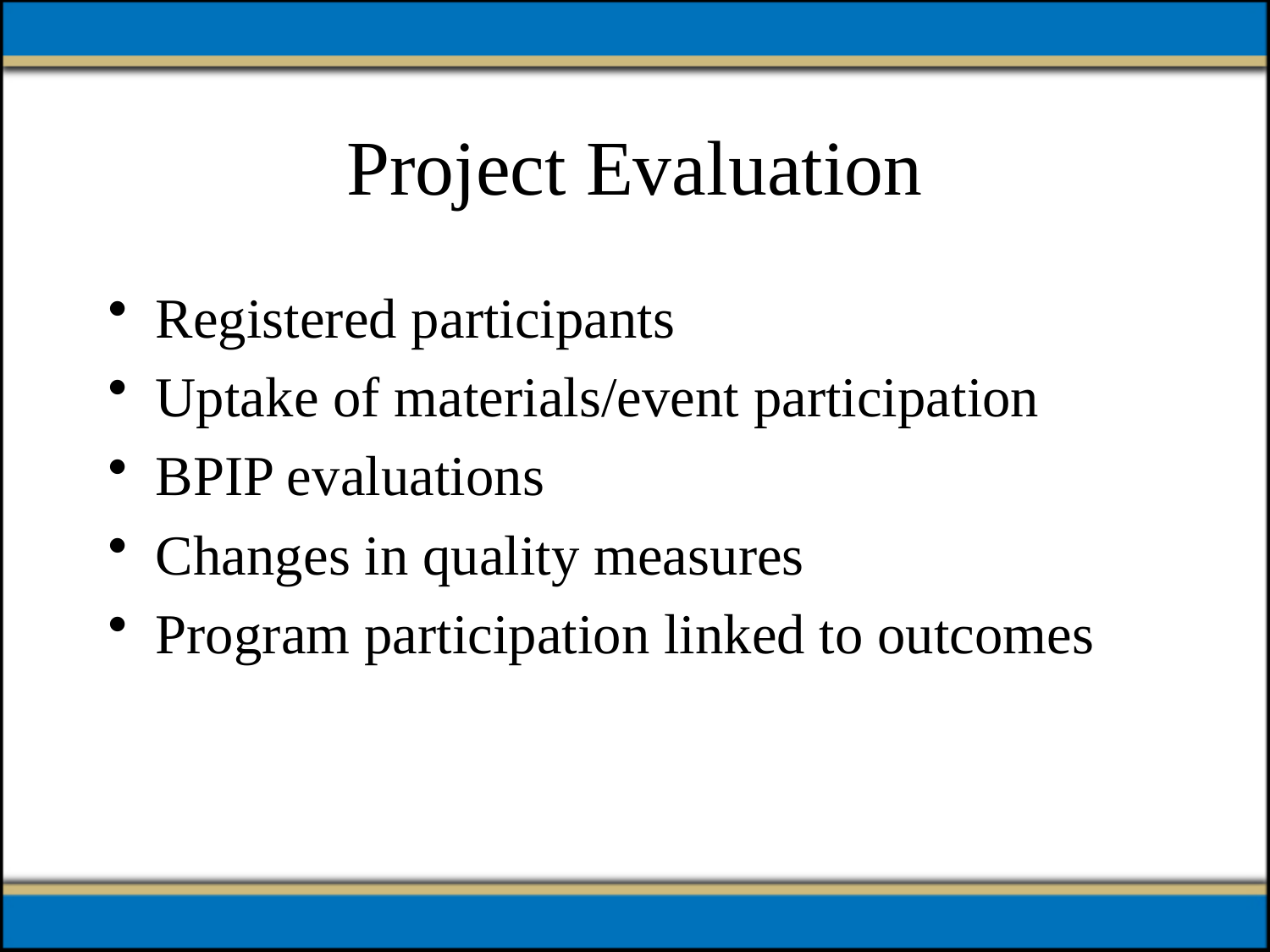

# Project Evaluation
Registered participants
Uptake of materials/event participation
BPIP evaluations
Changes in quality measures
Program participation linked to outcomes